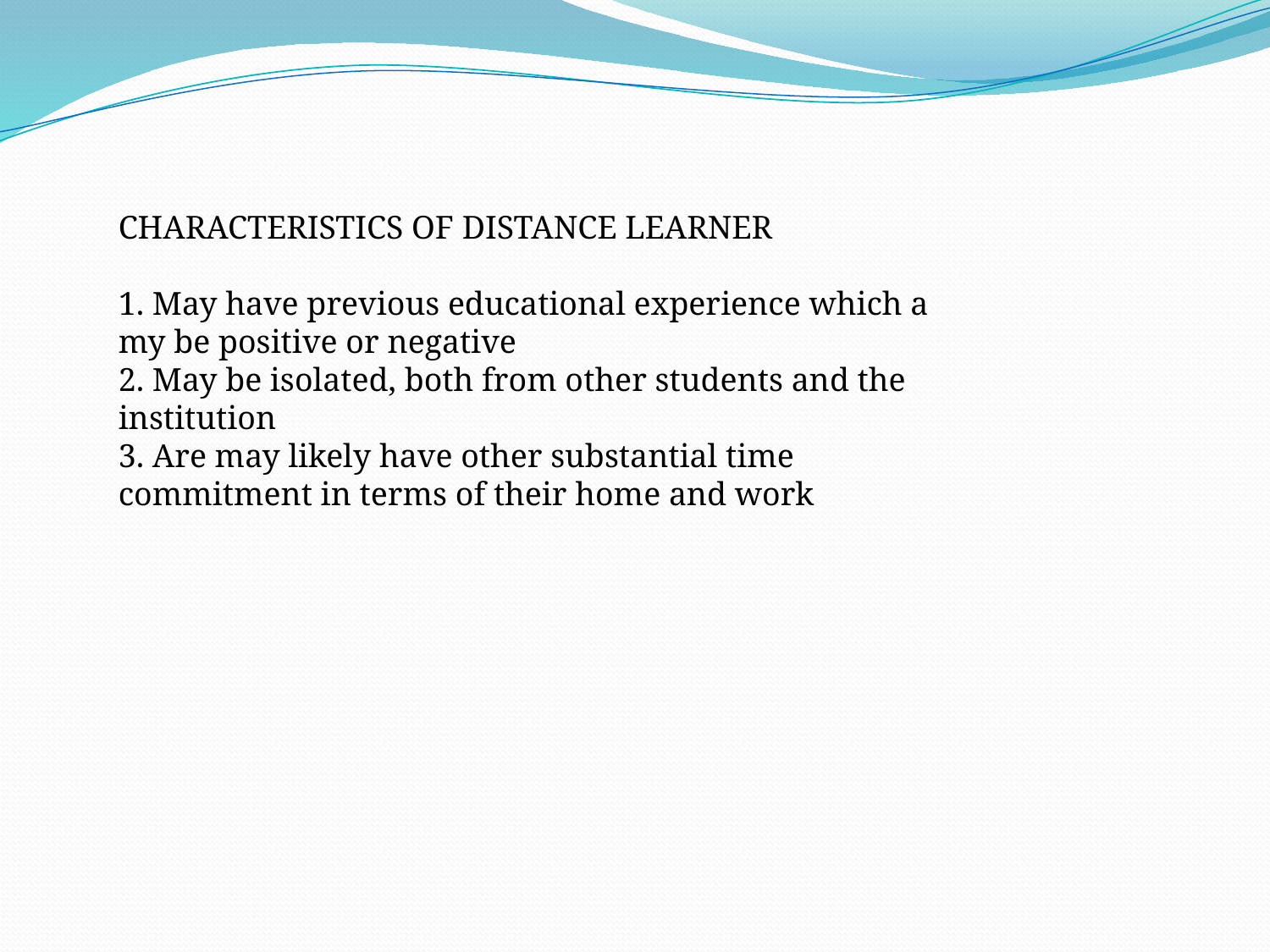

CHARACTERISTICS OF DISTANCE LEARNER

1. May have previous educational experience which a my be positive or negative
2. May be isolated, both from other students and the institution
3. Are may likely have other substantial time commitment in terms of their home and work